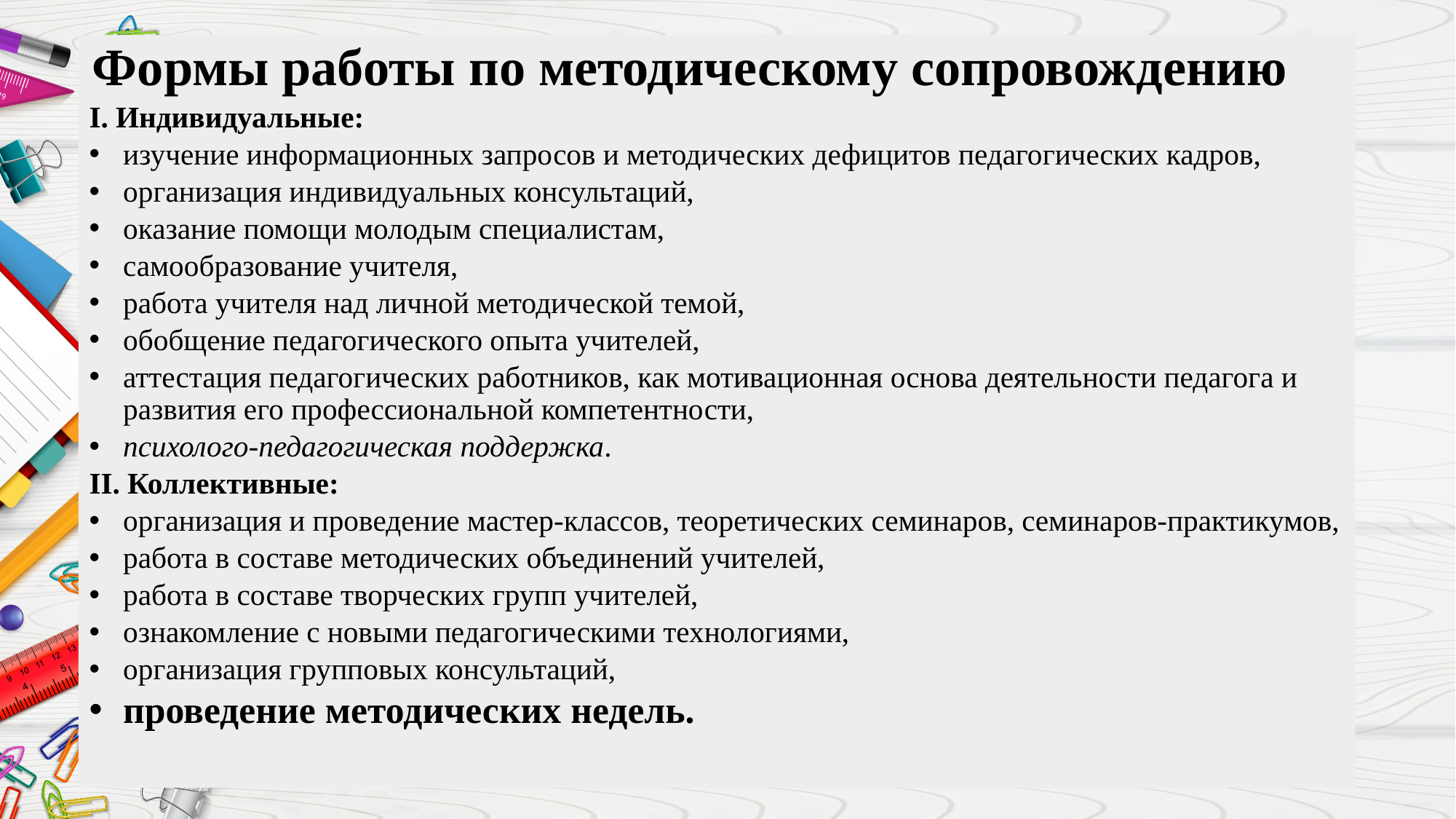

Формы работы по методическому сопровождению
I. Индивидуальные:
изучение информационных запросов и методических дефицитов педагогических кадров,
организация индивидуальных консультаций,
оказание помощи молодым специалистам,
самообразование учителя,
работа учителя над личной методической темой,
обобщение педагогического опыта учителей,
аттестация педагогических работников, как мотивационная основа деятельности педагога и развития его профессиональной компетентности,
психолого-педагогическая поддержка.
II. Коллективные:
организация и проведение мастер-классов, теоретических семинаров, семинаров-практикумов,
работа в составе методических объединений учителей,
работа в составе творческих групп учителей,
ознакомление с новыми педагогическими технологиями,
организация групповых консультаций,
проведение методических недель.
#